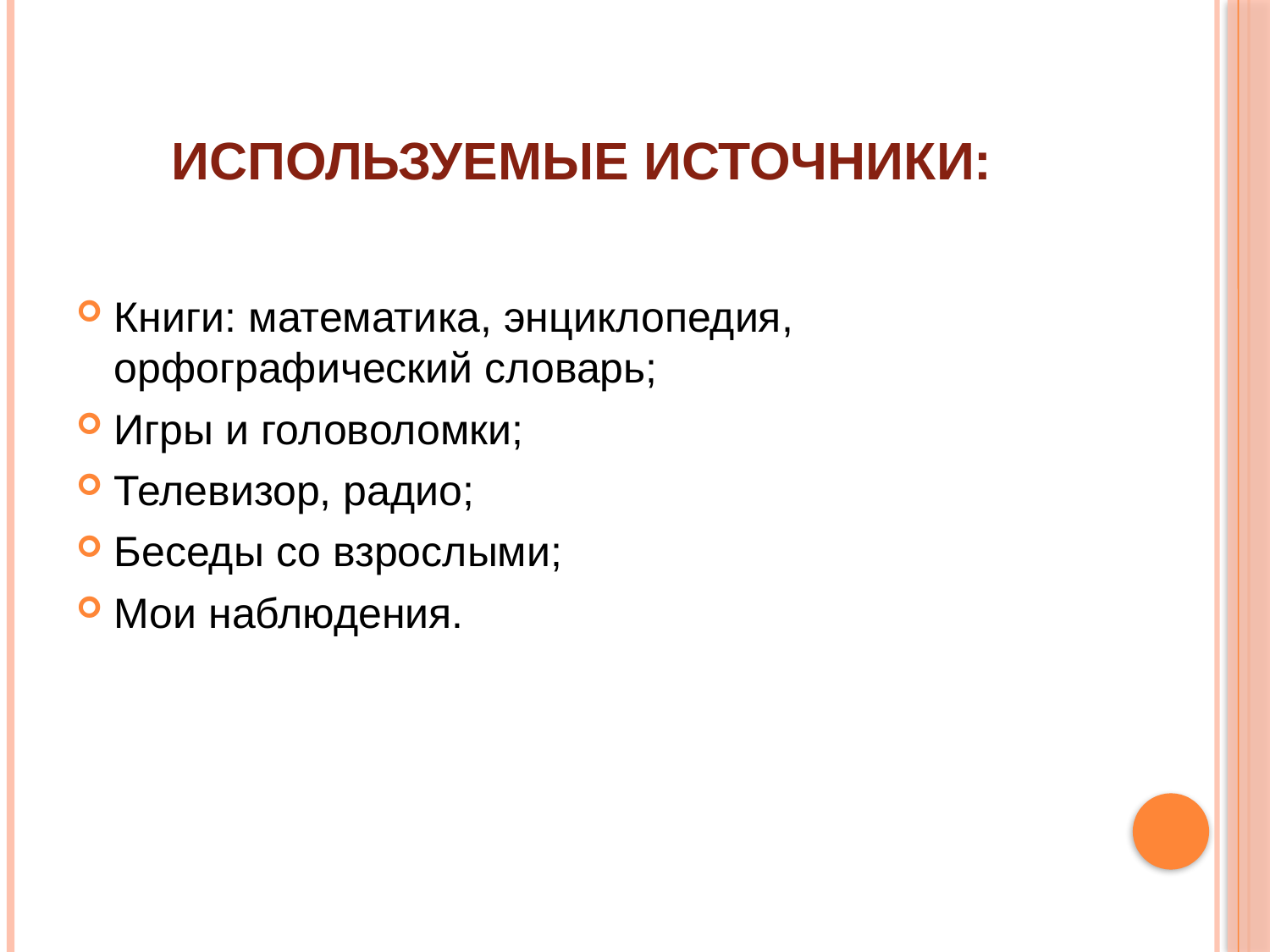

# Используемые источники:

Книги: математика, энциклопедия, орфографический словарь;
Игры и головоломки;
Телевизор, радио;
Беседы со взрослыми;
Мои наблюдения.